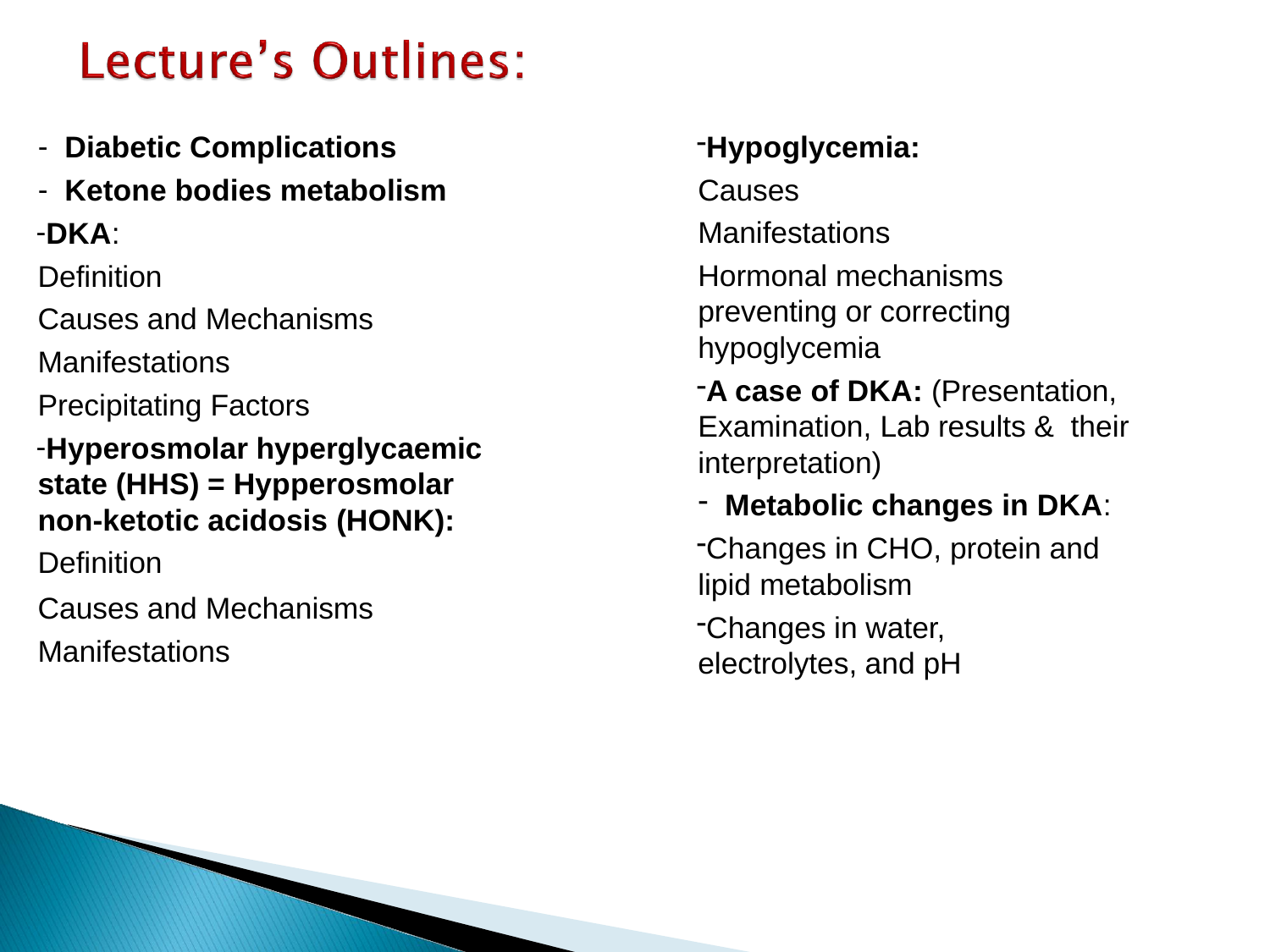

Hypoglycemia:  Causes  Manifestations
Hormonal mechanisms  preventing or correcting  hypoglycemia
A case of DKA: (Presentation,  Examination, Lab results &  their interpretation)
Metabolic changes in DKA:
Changes in CHO, protein and
lipid metabolism
Changes in water,  electrolytes, and pH
Diabetic Complications
Ketone bodies metabolism
DKA:
Definition
Causes and Mechanisms  Manifestations  Precipitating Factors
Hyperosmolar hyperglycaemic  state (HHS) = Hypperosmolar  non-ketotic acidosis (HONK):
Definition
Causes and Mechanisms  Manifestations